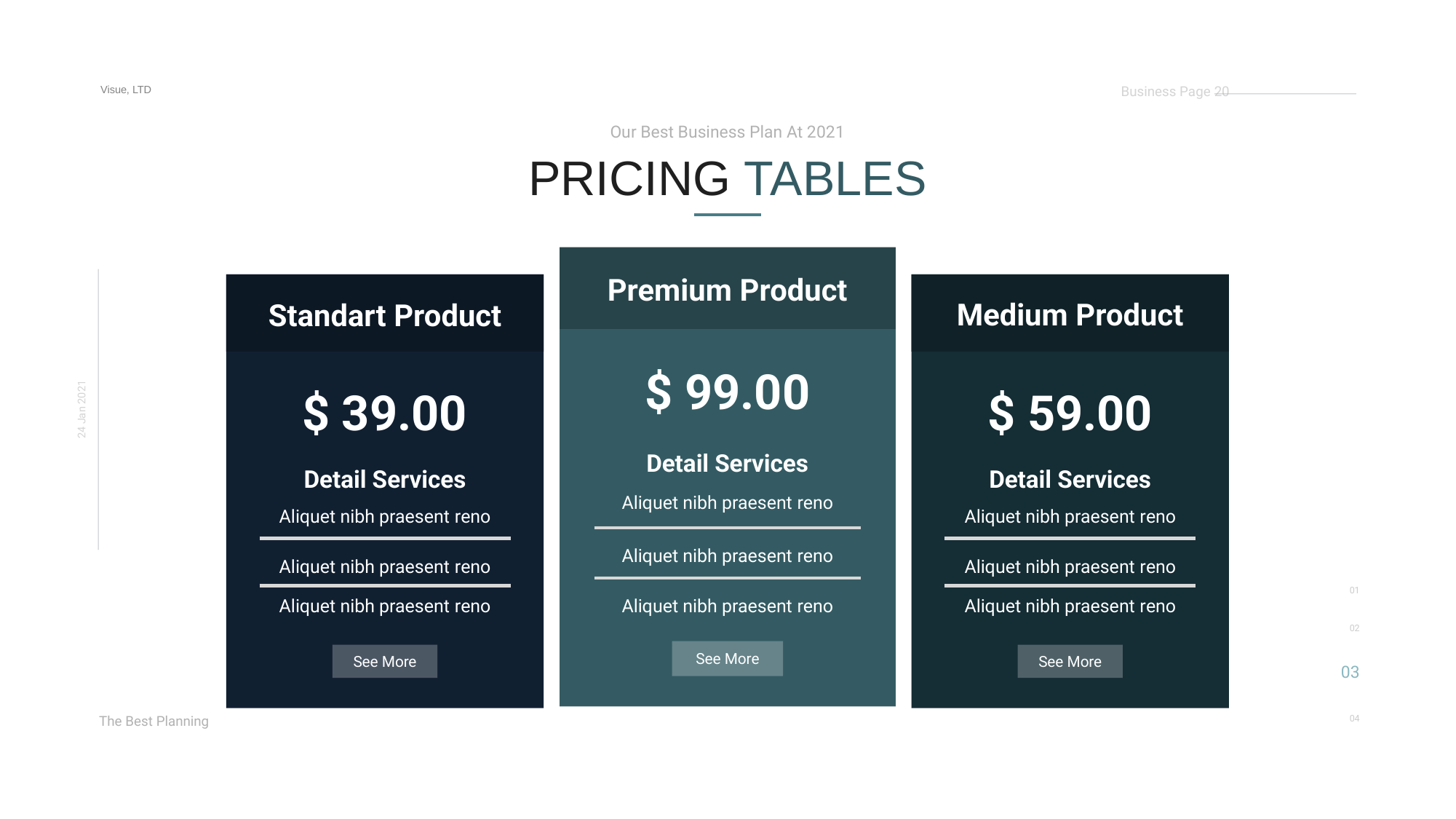

Visue, LTD
Business Page 20
Our Best Business Plan At 2021
PRICING TABLES

Premium Product

Medium Product
Standart Product
$ 99.00
$ 39.00
$ 59.00
24 Jan 2021
Detail Services
Detail Services
Detail Services
Aliquet nibh praesent reno
Aliquet nibh praesent reno
Aliquet nibh praesent reno
Aliquet nibh praesent reno
Aliquet nibh praesent reno
Aliquet nibh praesent reno
Aliquet nibh praesent reno
Aliquet nibh praesent reno
Aliquet nibh praesent reno
01
02
03
04
See More
See More
See More
The Best Planning